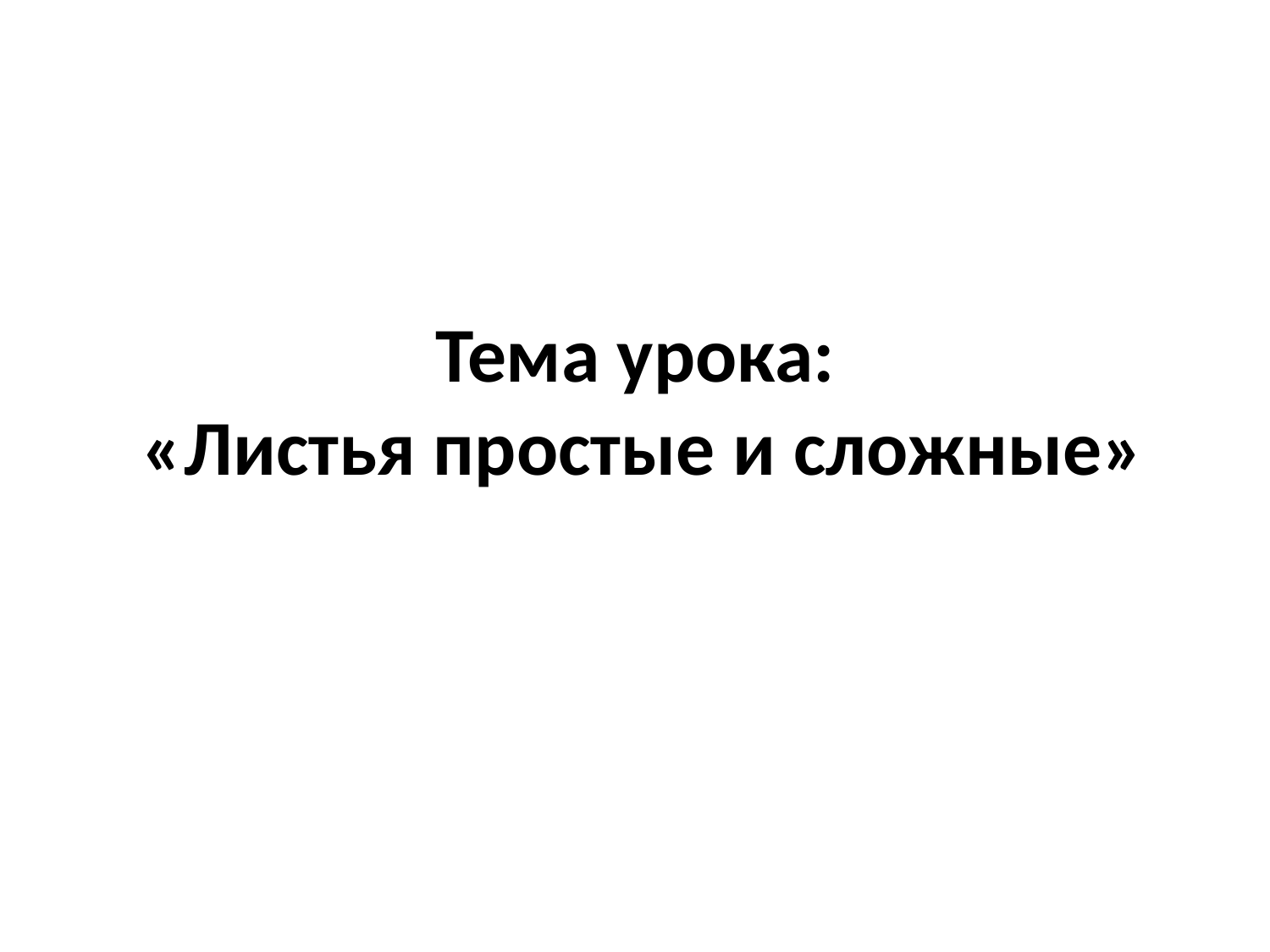

# Тема урока: «Листья простые и сложные»